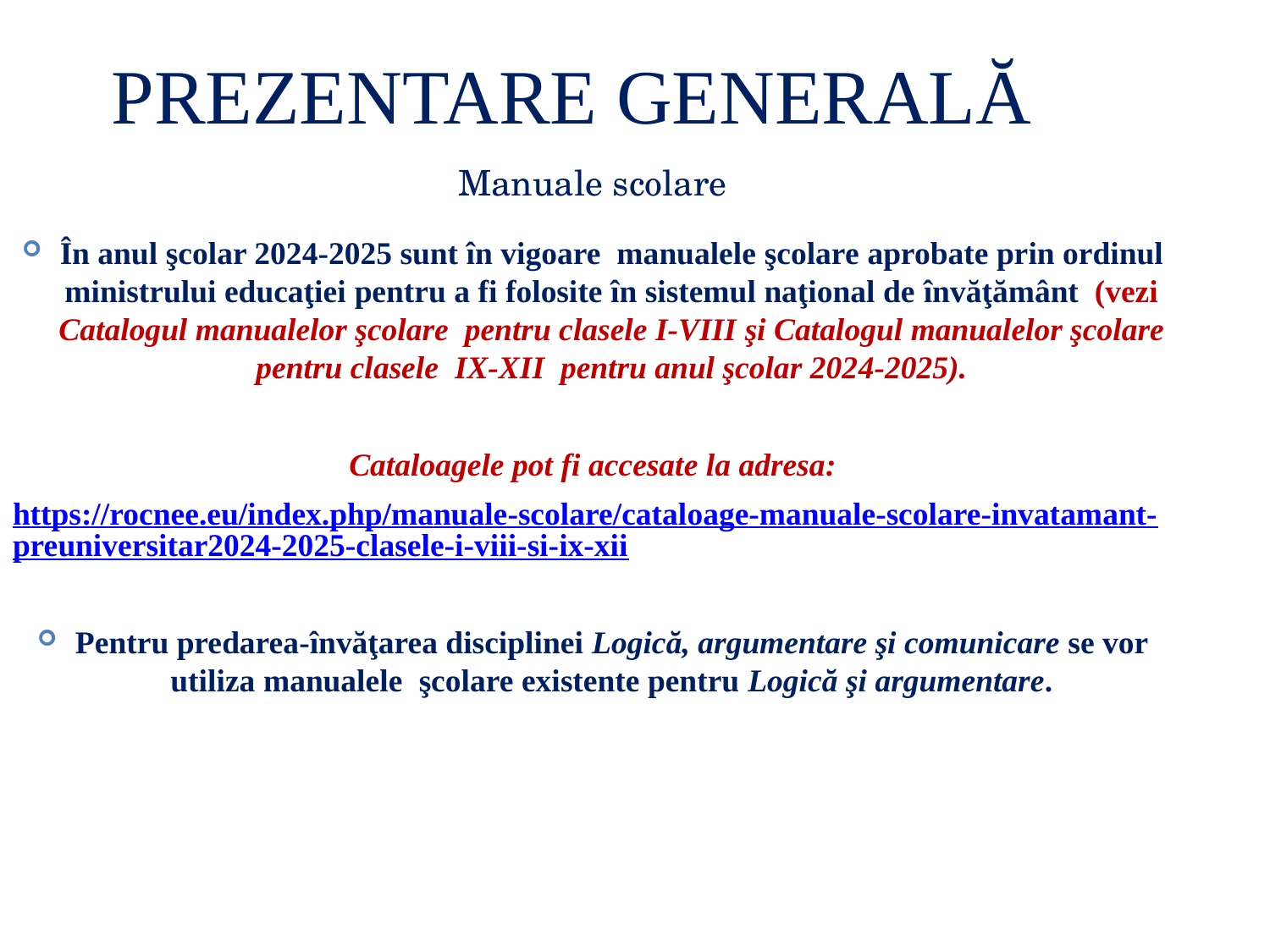

Prezentare generală
Manuale scolare

În anul şcolar 2024-2025 sunt în vigoare  manualele şcolare aprobate prin ordinul ministrului educaţiei pentru a fi folosite în sistemul naţional de învăţământ  (vezi Catalogul manualelor şcolare  pentru clasele I-VIII şi Catalogul manualelor şcolare pentru clasele  IX-XII  pentru anul şcolar 2024-2025).

Cataloagele pot fi accesate la adresa:
https://rocnee.eu/index.php/manuale-scolare/cataloage-manuale-scolare-invatamant-preuniversitar2024-2025-clasele-i-viii-si-ix-xii

Pentru predarea-învăţarea disciplinei Logică, argumentare şi comunicare se vor utiliza manualele  şcolare existente pentru Logică şi argumentare.

29